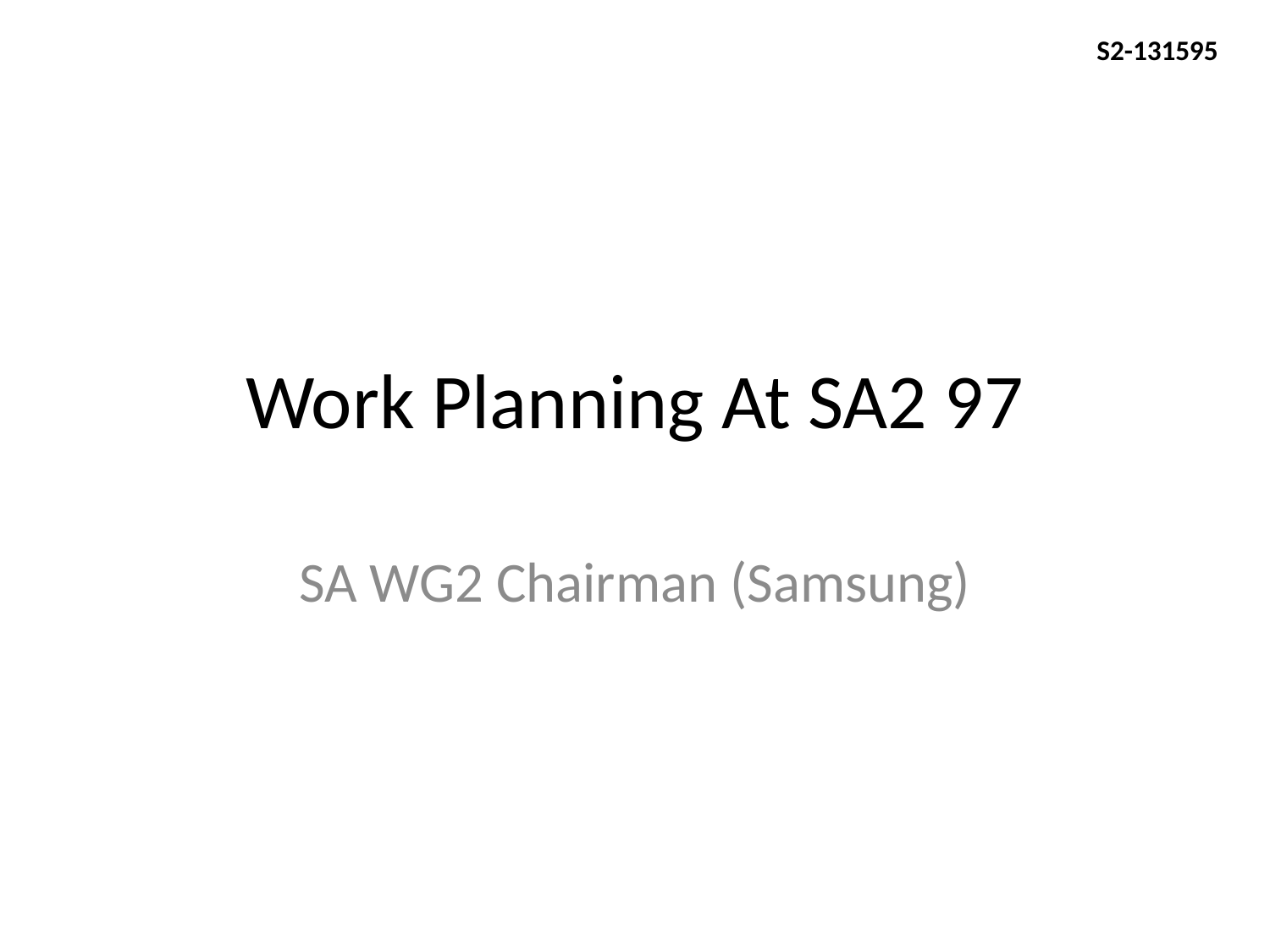

# Work Planning At SA2 97
SA WG2 Chairman (Samsung)